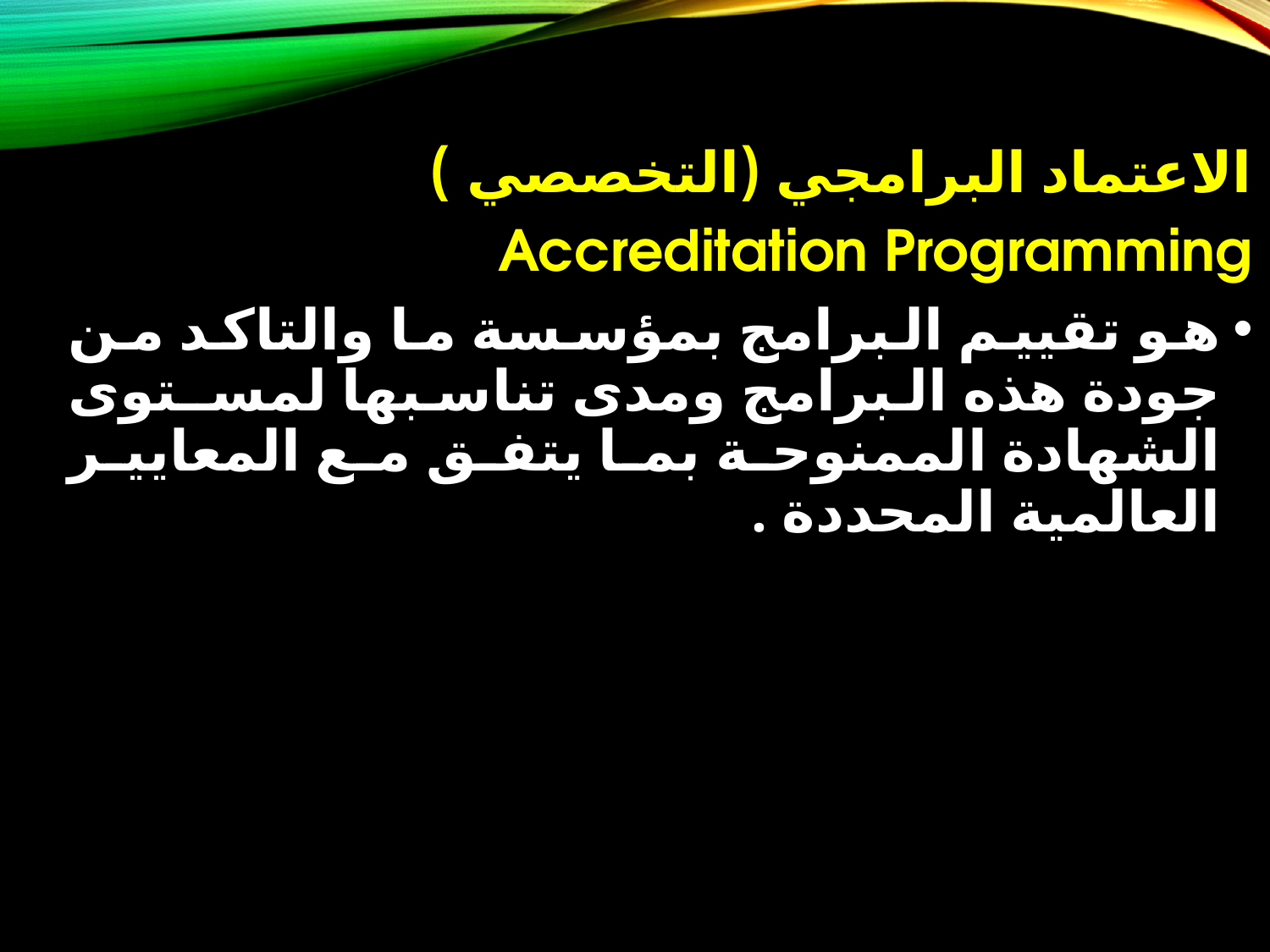

الاعتماد البرامجي (التخصصي )
Accreditation Programming
هو تقييم البرامج بمؤسسة ما والتاكد من جودة هذه البرامج ومدى تناسبها لمسـتوى الشهادة الممنوحة بما يتفق مع المعايير العالمية المحددة .